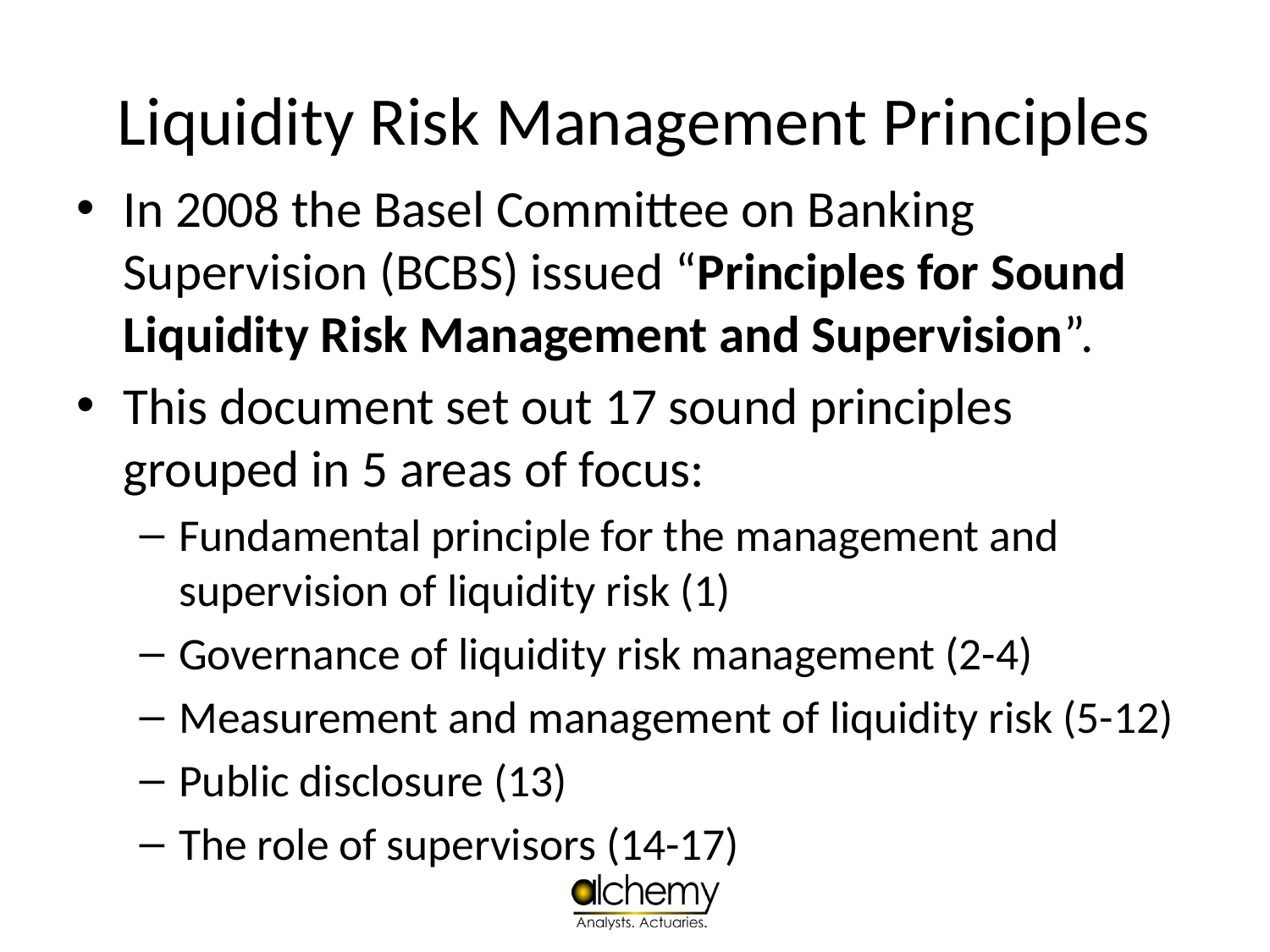

# Liquidity Risk Management Principles
In 2008 the Basel Committee on Banking Supervision (BCBS) issued “Principles for Sound Liquidity Risk Management and Supervision”.
This document set out 17 sound principles grouped in 5 areas of focus:
Fundamental principle for the management and supervision of liquidity risk (1)
Governance of liquidity risk management (2-4)
Measurement and management of liquidity risk (5-12)
Public disclosure (13)
The role of supervisors (14-17)